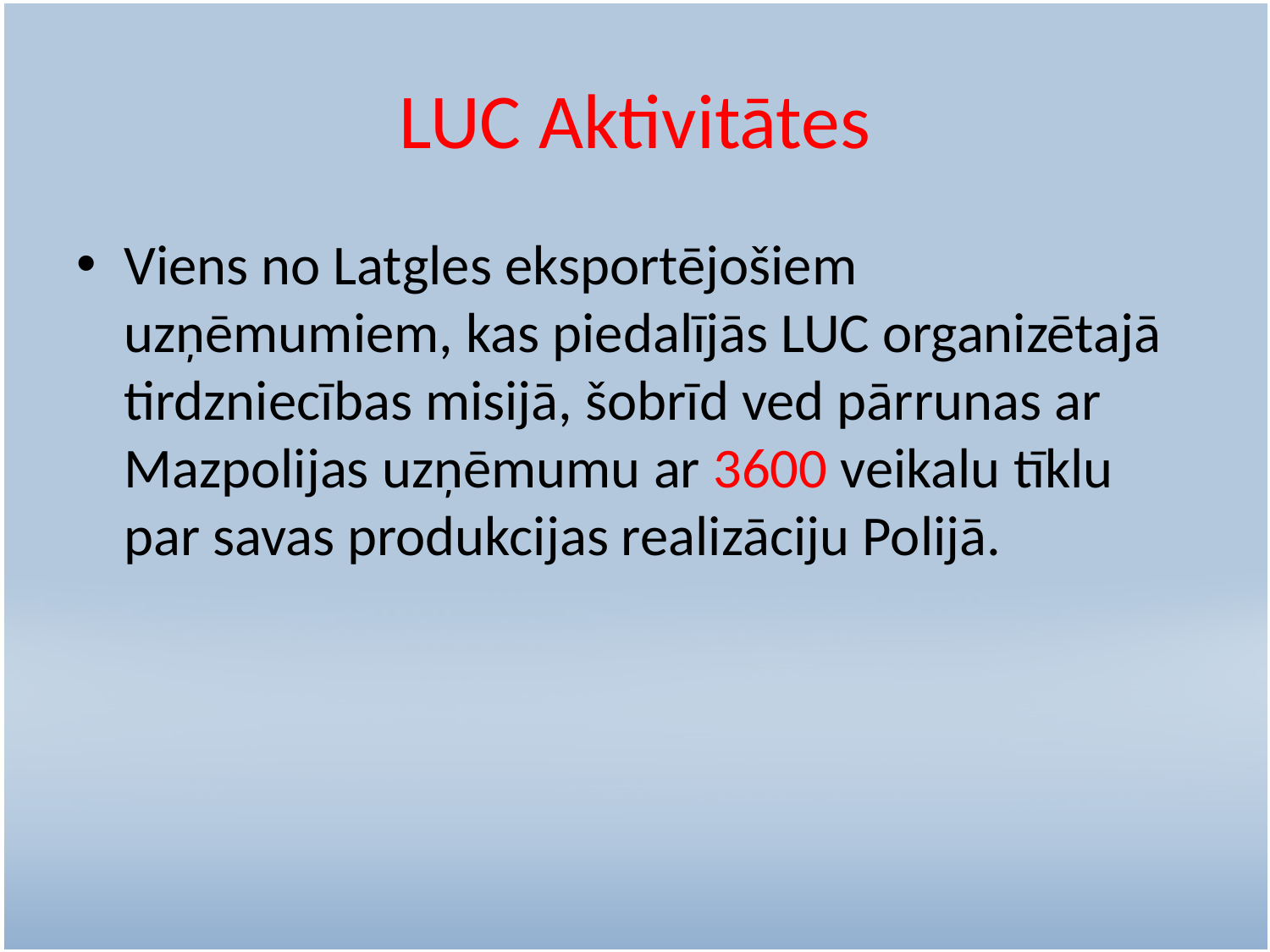

# LUC Aktivitātes
Viens no Latgles eksportējošiem uzņēmumiem, kas piedalījās LUC organizētajā tirdzniecības misijā, šobrīd ved pārrunas ar Mazpolijas uzņēmumu ar 3600 veikalu tīklu par savas produkcijas realizāciju Polijā.